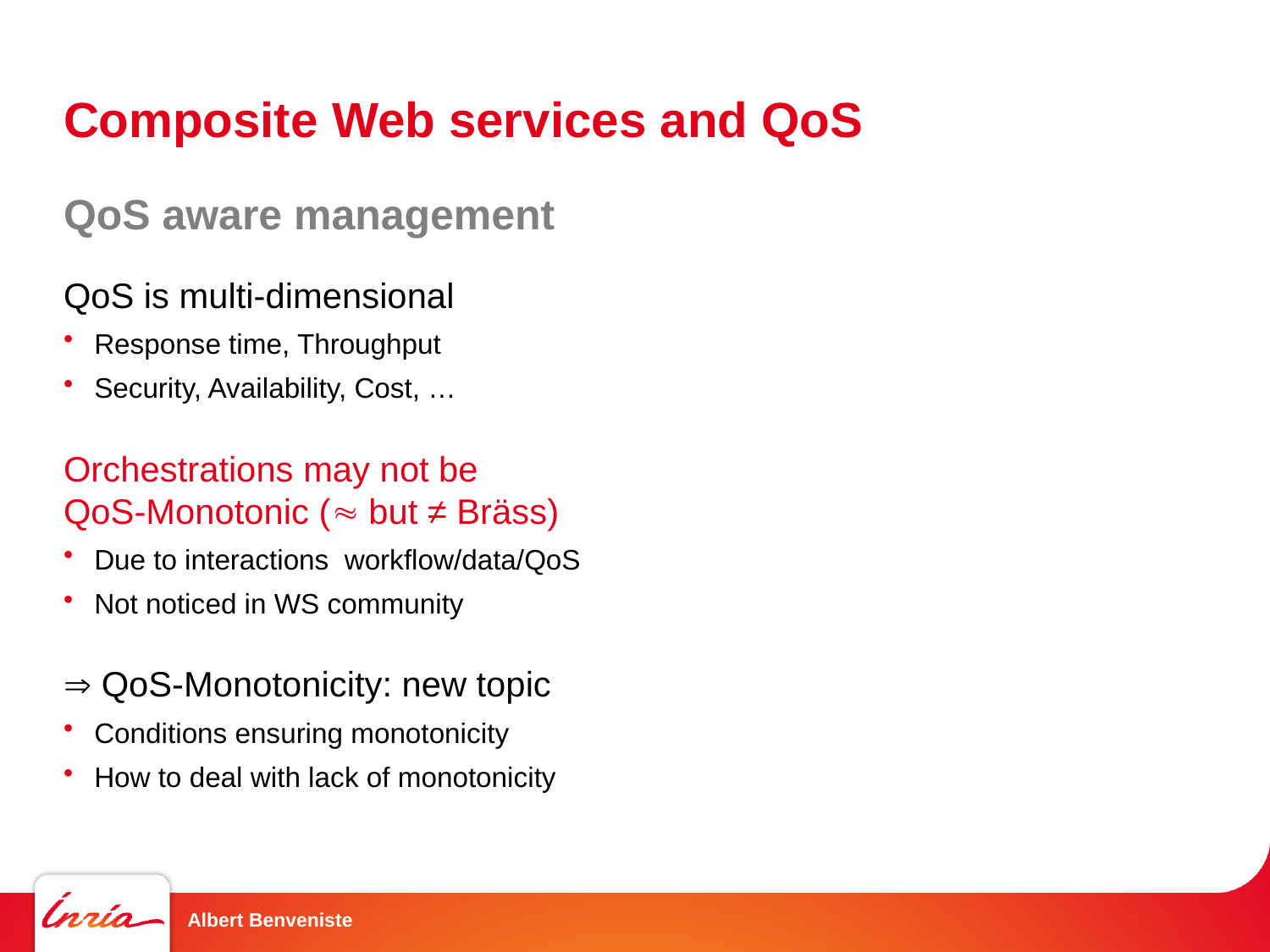

# Composite Web services and QoS
QoS aware management

QoS is multi-dimensional
Response time, Throughput
Security, Availability, Cost, …
Orchestrations may not be           QoS-Monotonic (≈ but ≠ Bräss)
Due to interactions  workflow/data/QoS
Not noticed in WS community
⇒ QoS-Monotonicity: new topic
Conditions ensuring monotonicity
How to deal with lack of monotonicity
Albert Benveniste